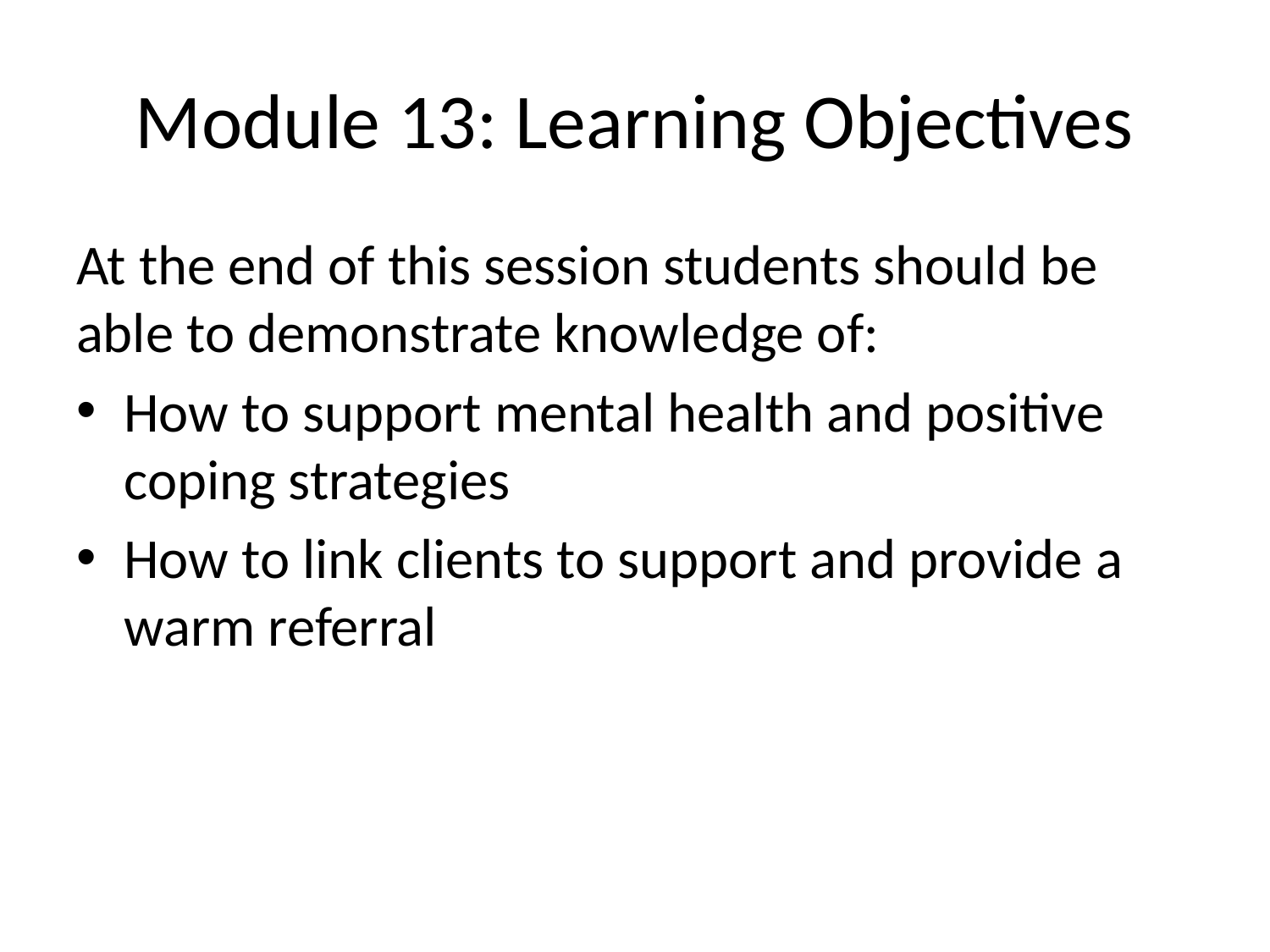

# Module 13: Learning Objectives
At the end of this session students should be able to demonstrate knowledge of:
How to support mental health and positive coping strategies
How to link clients to support and provide a warm referral